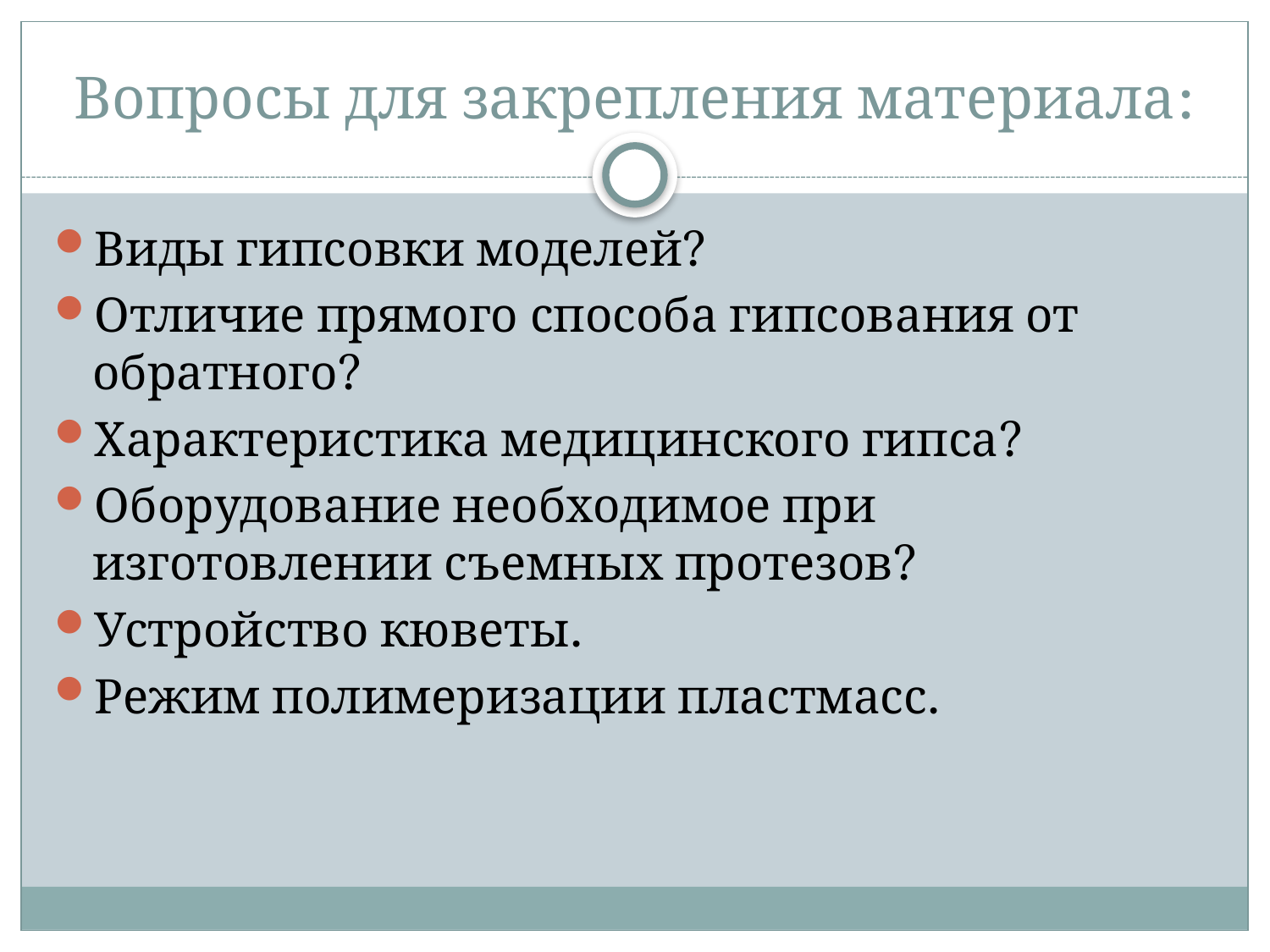

# Вопросы для закрепления материала:
Виды гипсовки моделей?
Отличие прямого способа гипсования от обратного?
Характеристика медицинского гипса?
Оборудование необходимое при изготовлении съемных протезов?
Устройство кюветы.
Режим полимеризации пластмасс.